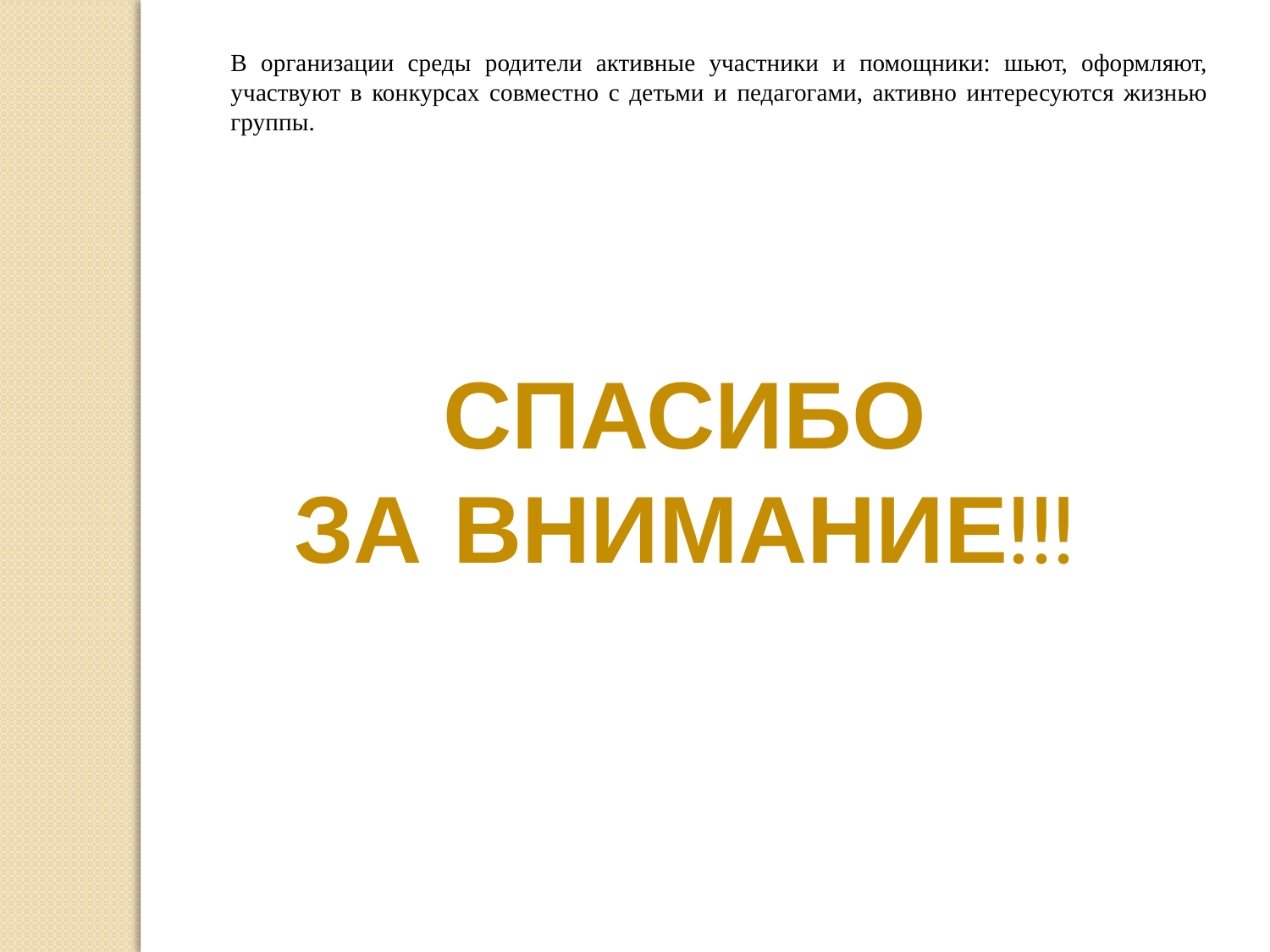

В организации среды родители активные участники и помощники: шьют, оформляют, участвуют в конкурсах совместно с детьми и педагогами, активно интересуются жизнью группы.
СПАСИБО
ЗА ВНИМАНИЕ!!!